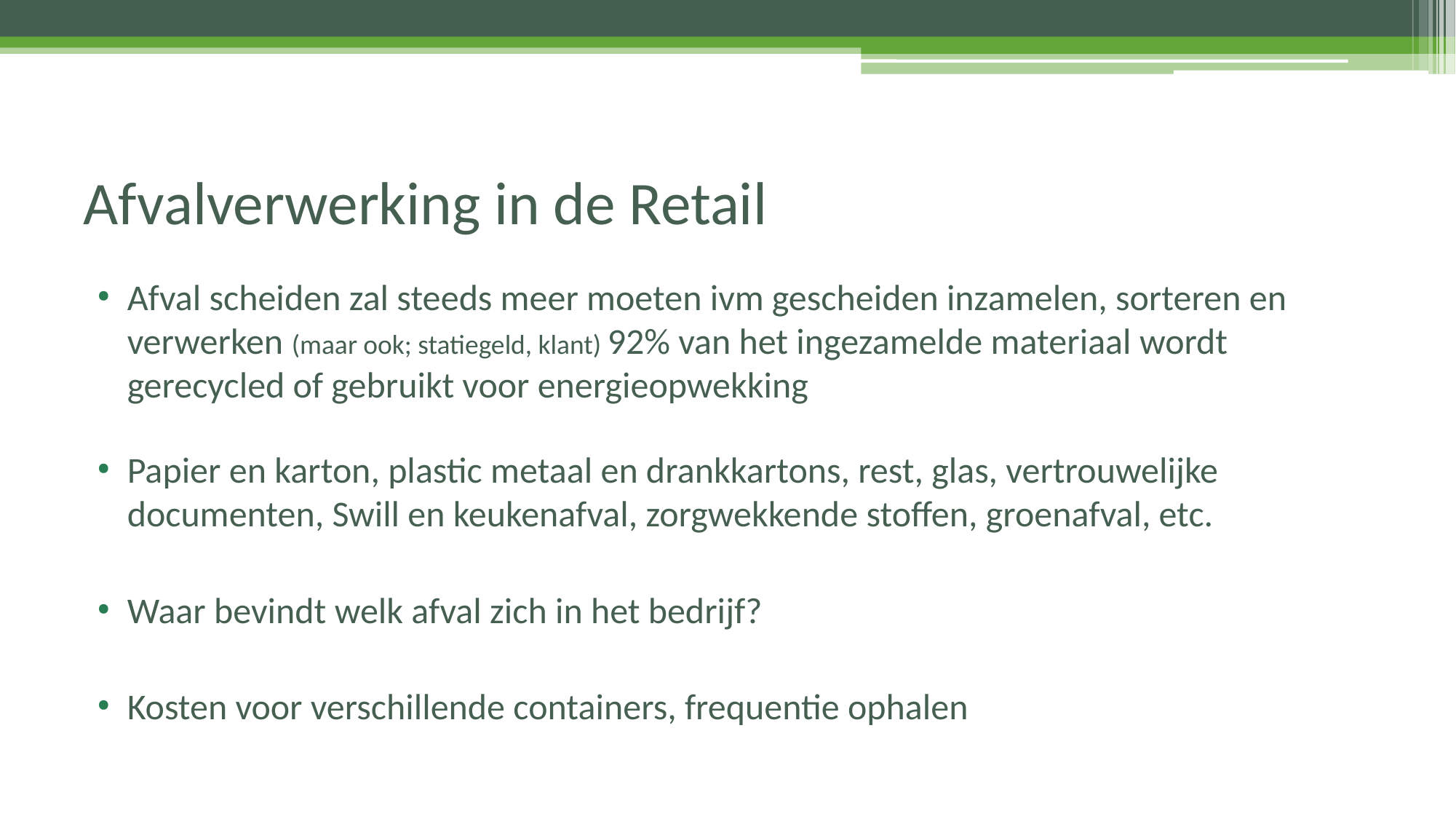

# Afvalverwerking in de Retail
Afval scheiden zal steeds meer moeten ivm gescheiden inzamelen, sorteren en verwerken (maar ook; statiegeld, klant) 92% van het ingezamelde materiaal wordt gerecycled of gebruikt voor energieopwekking

Papier en karton, plastic metaal en drankkartons, rest, glas, vertrouwelijke documenten, Swill en keukenafval, zorgwekkende stoffen, groenafval, etc.

Waar bevindt welk afval zich in het bedrijf?

Kosten voor verschillende containers, frequentie ophalen